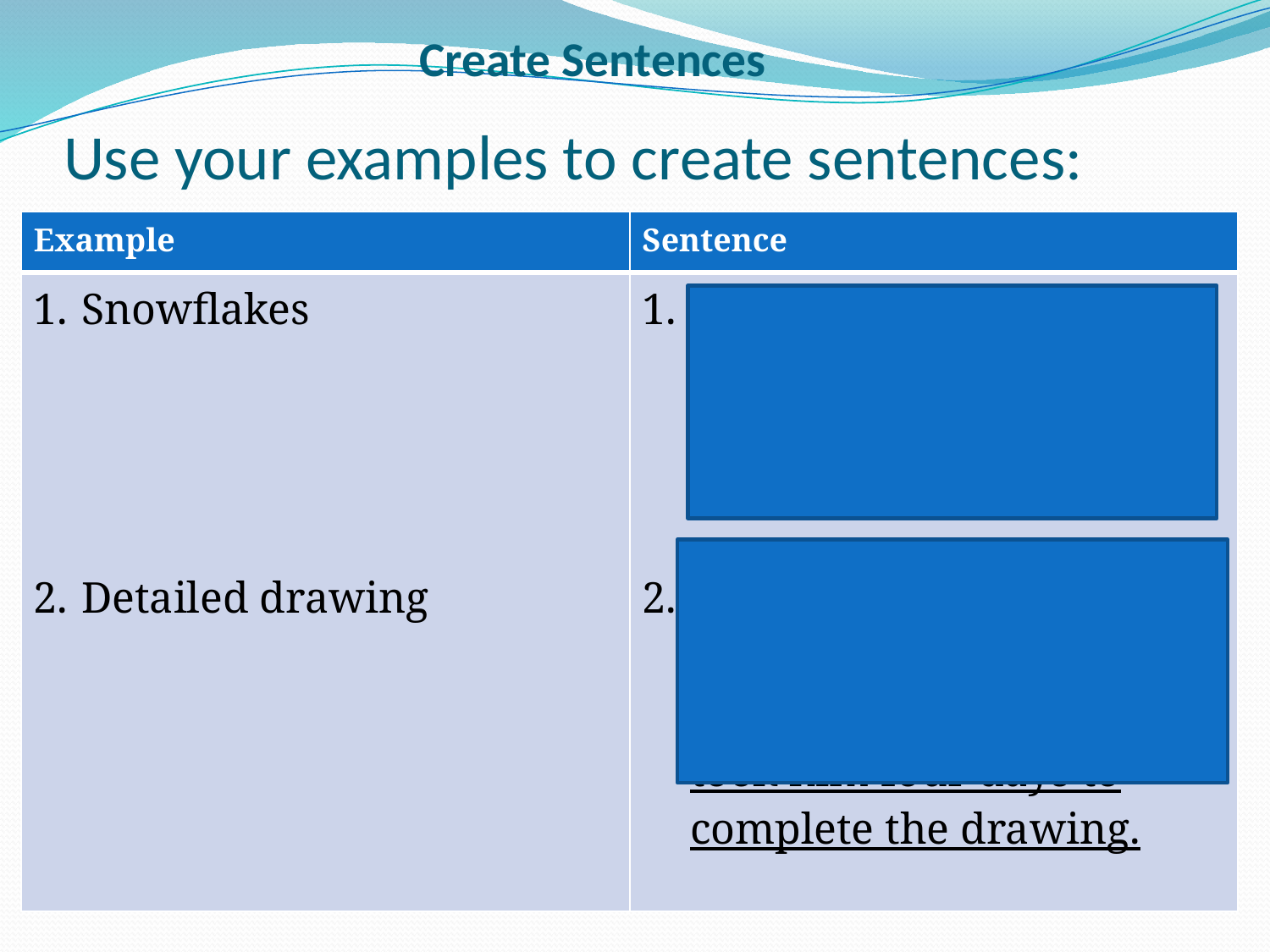

Create Sentences
# Use your examples to create sentences:
| Example | Sentence |
| --- | --- |
| Snowflakes Detailed drawing | Snowflakes are intricate because they are made of complex patterns of ice. Because the artist wanted to include all the intricate details of the man’s face, it took him four days to complete the drawing. |